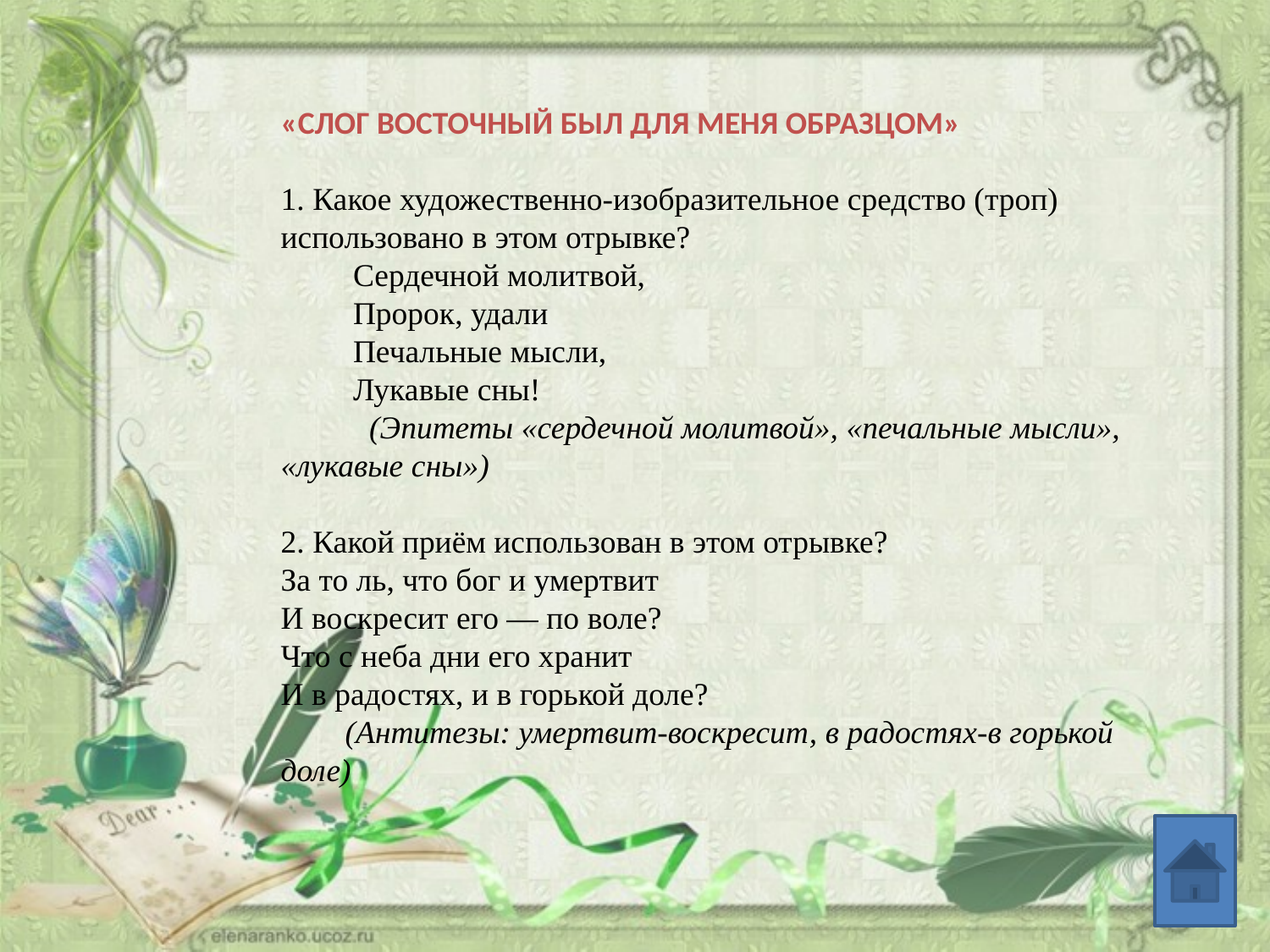

«СЛОГ ВОСТОЧНЫЙ БЫЛ ДЛЯ МЕНЯ ОБРАЗЦОМ»

1. Какое художественно-изобразительное средство (троп) использовано в этом отрывке?
         Сердечной молитвой,
         Пророк, удали
         Печальные мысли,
         Лукавые сны!
           (Эпитеты «сердечной молитвой», «печальные мысли», «лукавые сны»)

2. Какой приём использован в этом отрывке?
За то ль, что бог и умертвит
И воскресит его — по воле?
Что с неба дни его хранит
И в радостях, и в горькой доле?
        (Антитезы: умертвит-воскресит, в радостях-в горькой доле)